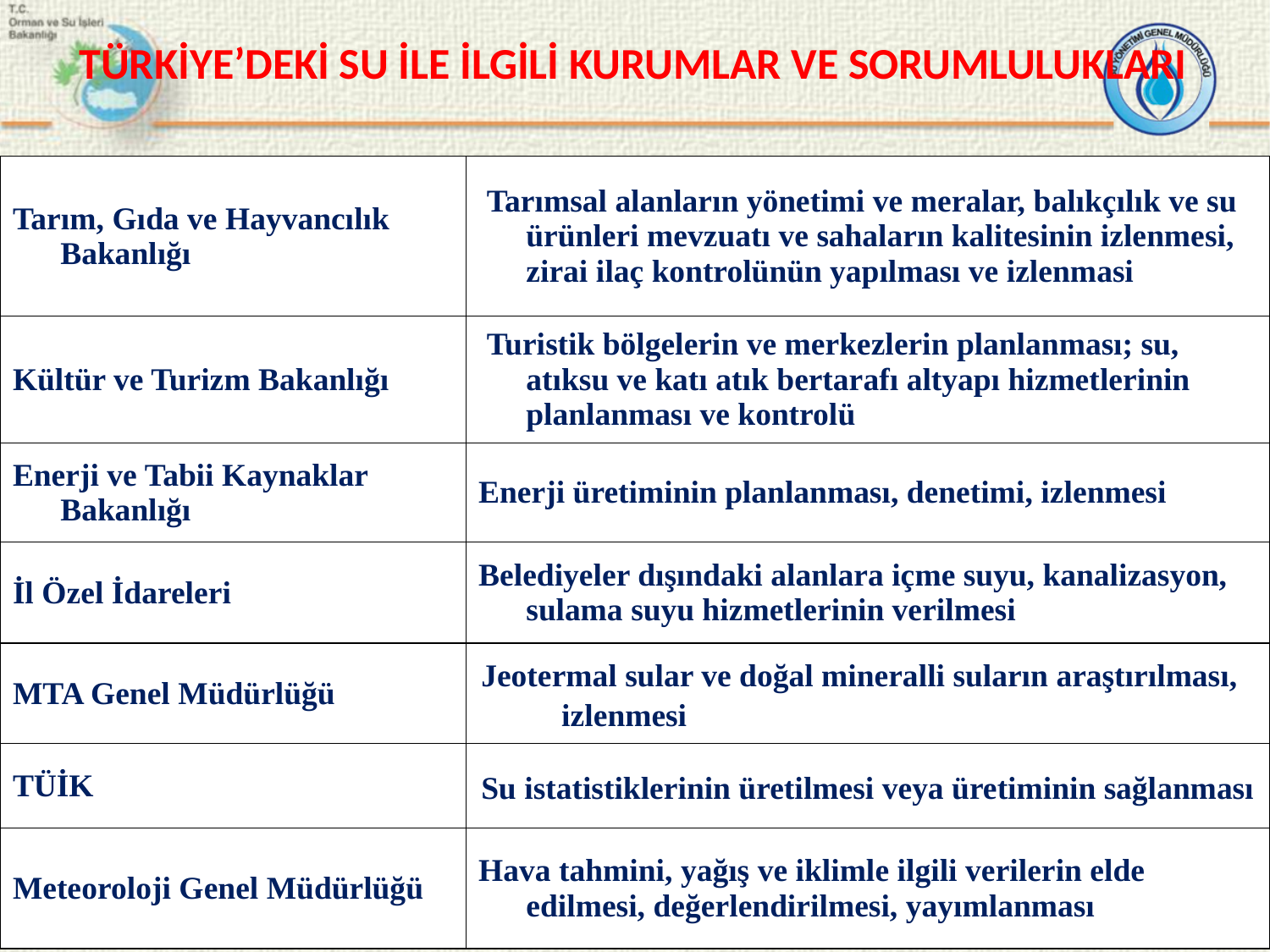

# TÜRKİYE’DEKİ SU İLE İLGİLİ KURUMLAR VE SORUMLULUKLARI
| Tarım, Gıda ve Hayvancılık Bakanlığı | Tarımsal alanların yönetimi ve meralar, balıkçılık ve su ürünleri mevzuatı ve sahaların kalitesinin izlenmesi, zirai ilaç kontrolünün yapılması ve izlenmasi |
| --- | --- |
| Kültür ve Turizm Bakanlığı | Turistik bölgelerin ve merkezlerin planlanması; su, atıksu ve katı atık bertarafı altyapı hizmetlerinin planlanması ve kontrolü |
| Enerji ve Tabii Kaynaklar Bakanlığı | Enerji üretiminin planlanması, denetimi, izlenmesi |
| İl Özel İdareleri | Belediyeler dışındaki alanlara içme suyu, kanalizasyon, sulama suyu hizmetlerinin verilmesi |
| MTA Genel Müdürlüğü | Jeotermal sular ve doğal mineralli suların araştırılması, izlenmesi |
| TÜİK | Su istatistiklerinin üretilmesi veya üretiminin sağlanması |
| Meteoroloji Genel Müdürlüğü | Hava tahmini, yağış ve iklimle ilgili verilerin elde edilmesi, değerlendirilmesi, yayımlanması |